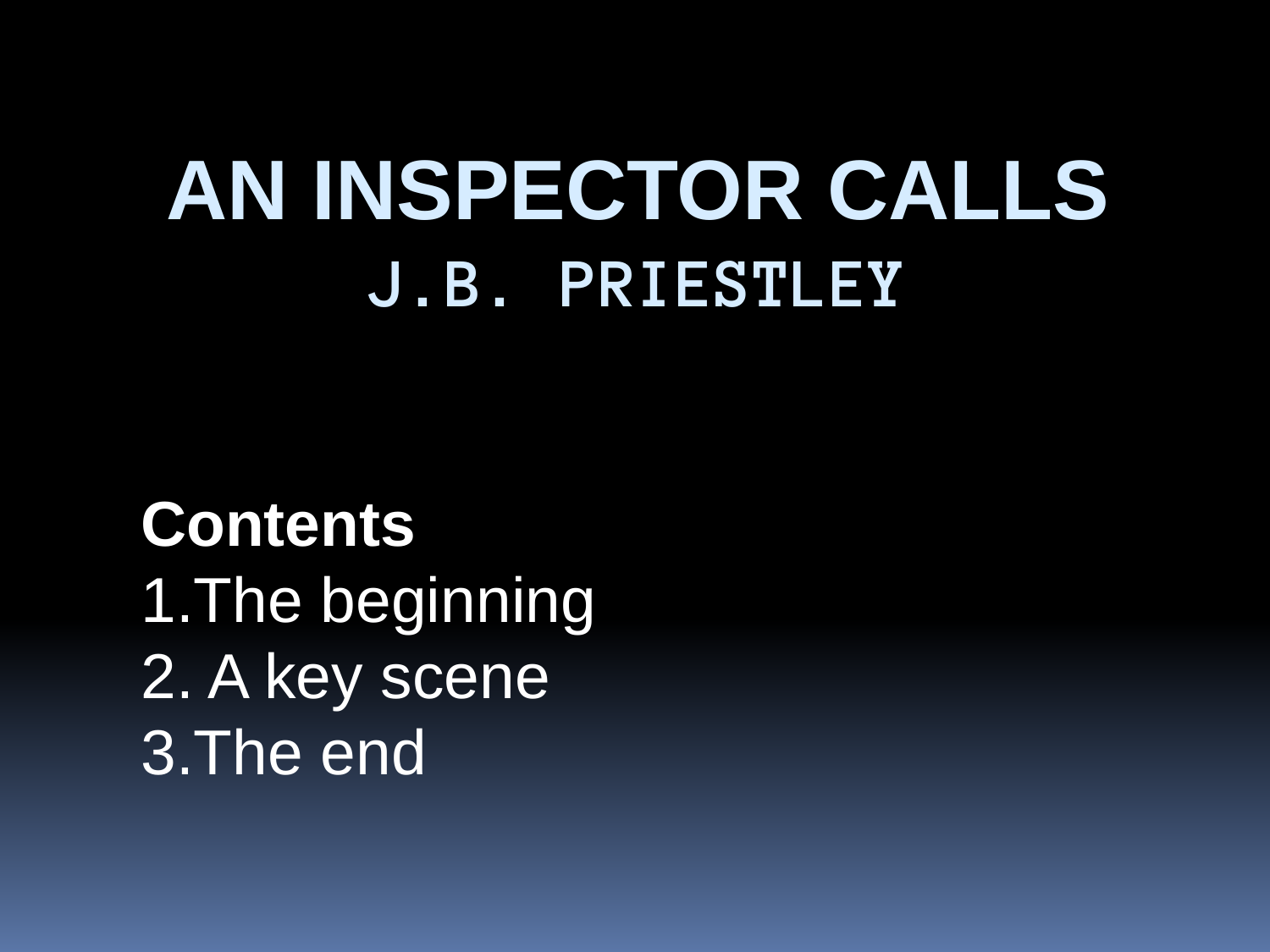

# An Inspector Calls J.B. Priestley
Contents
1.The beginning
2. A key scene
3.The end